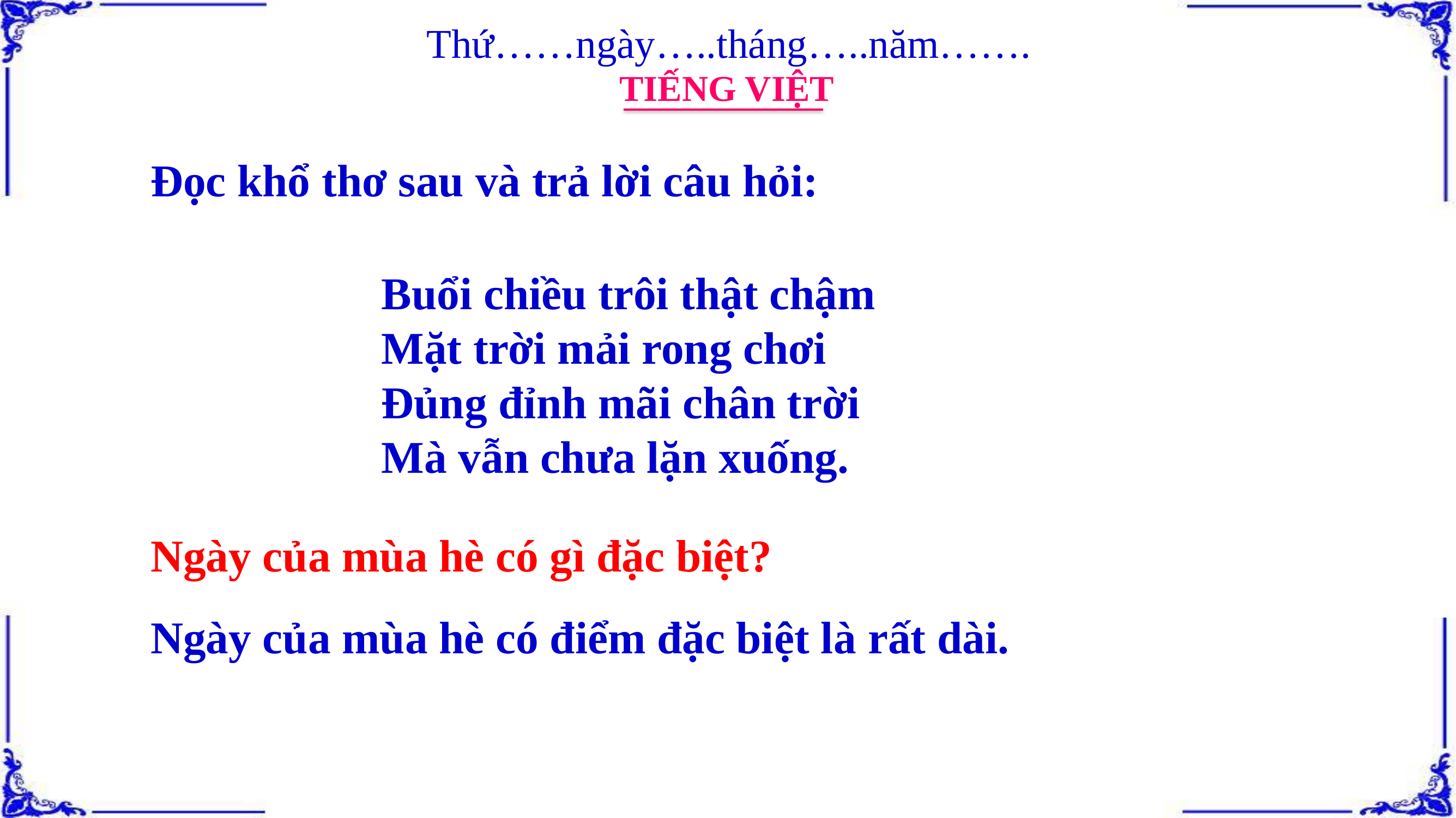

Thứ……ngày…..tháng…..năm…….
TIẾNG VIỆT
Đọc khổ thơ sau và trả lời câu hỏi:
Buổi chiều trôi thật chậm
Mặt trời mải rong chơi
Đủng đỉnh mãi chân trời
Mà vẫn chưa lặn xuống.
Ngày của mùa hè có gì đặc biệt?
Ngày của mùa hè có điểm đặc biệt là rất dài.